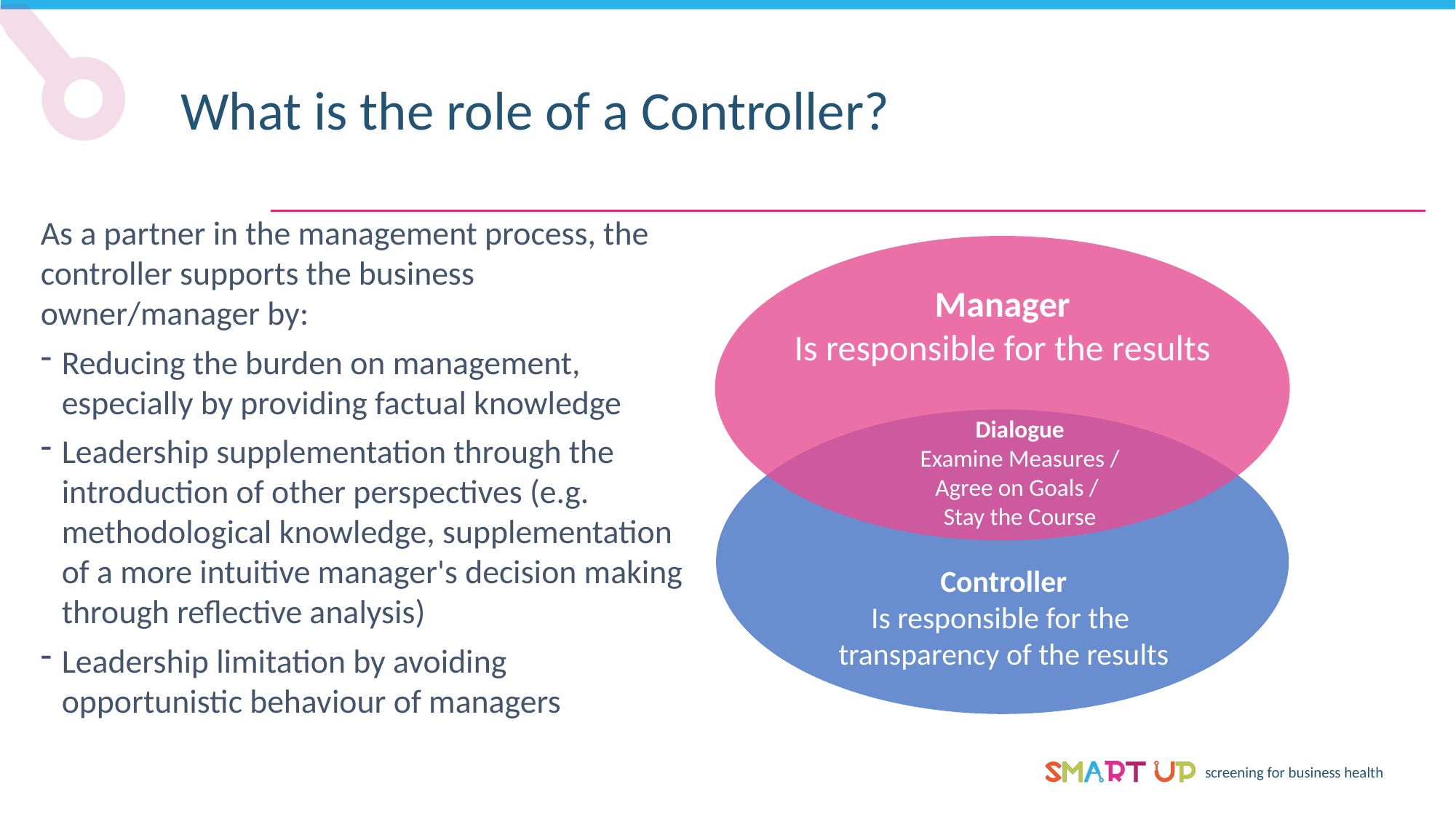

What is the role of a Controller?
As a partner in the management process, the controller supports the business owner/manager by:
Reducing the burden on management, especially by providing factual knowledge
Leadership supplementation through the introduction of other perspectives (e.g. methodological knowledge, supplementation of a more intuitive manager's decision making through reflective analysis)
Leadership limitation by avoiding opportunistic behaviour of managers

Manager
Is responsible for the results
Dialogue
Examine Measures /
Agree on Goals /
Stay the Course
Controller
Is responsible for the
transparency of the results